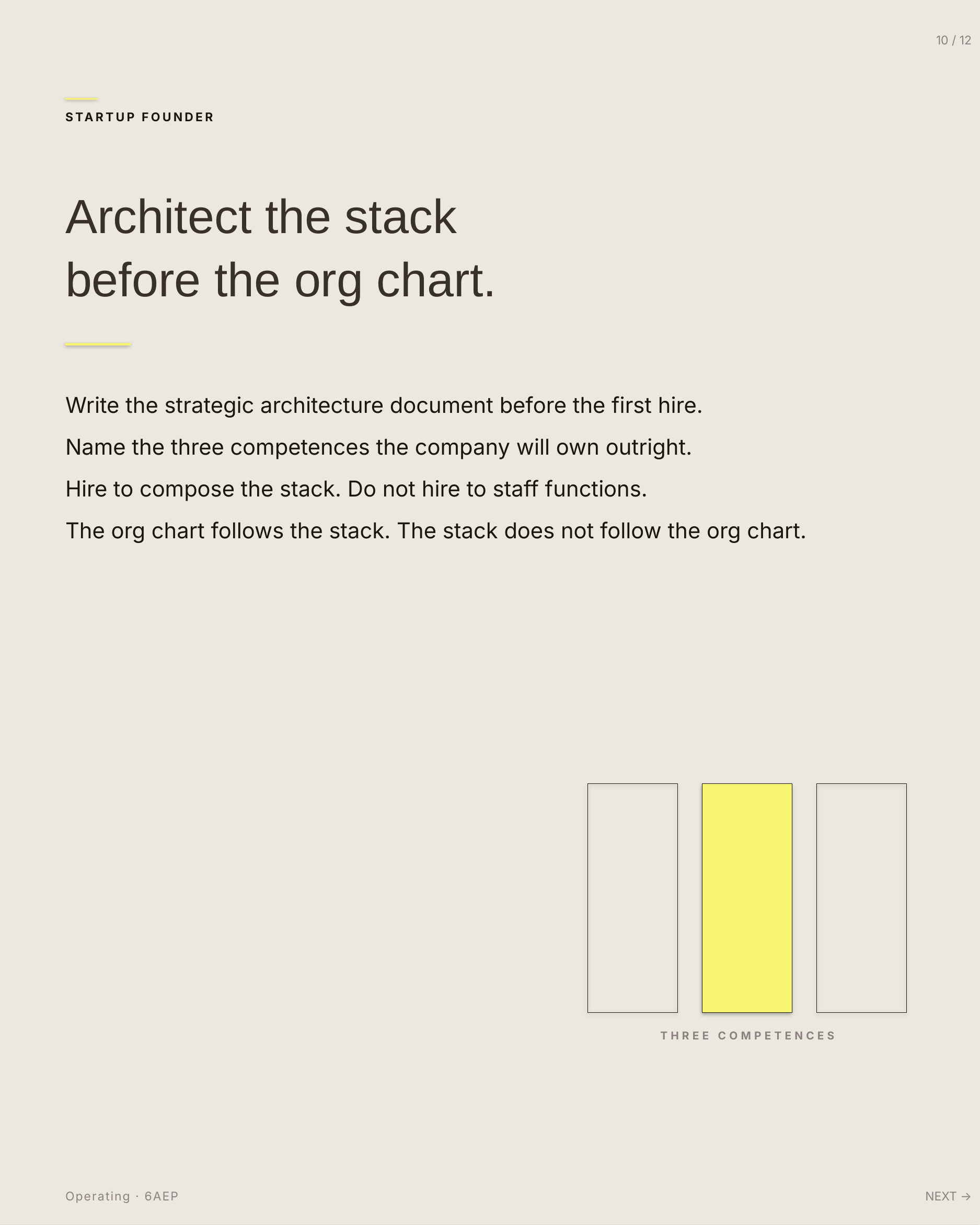

10 / 12

STARTUP FOUNDER
Architect the stack
before the org chart.

Write the strategic architecture document before the first hire.
Name the three competences the company will own outright.
Hire to compose the stack. Do not hire to staff functions.
The org chart follows the stack. The stack does not follow the org chart.

THREE COMPETENCES
Operating · 6AEP
NEXT →